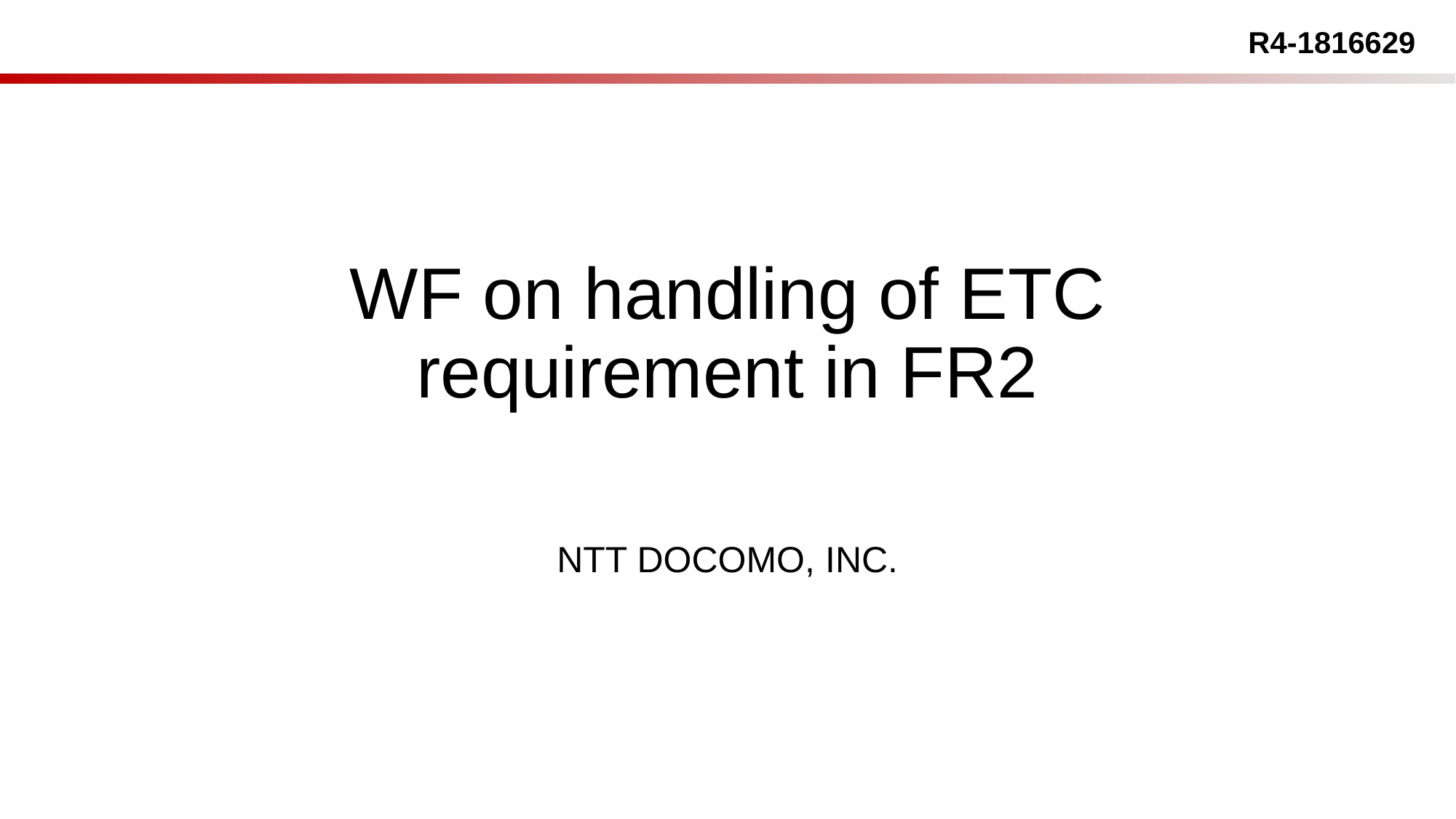

R4-1816629
# WF on handling of ETC requirement in FR2
NTT DOCOMO, INC.